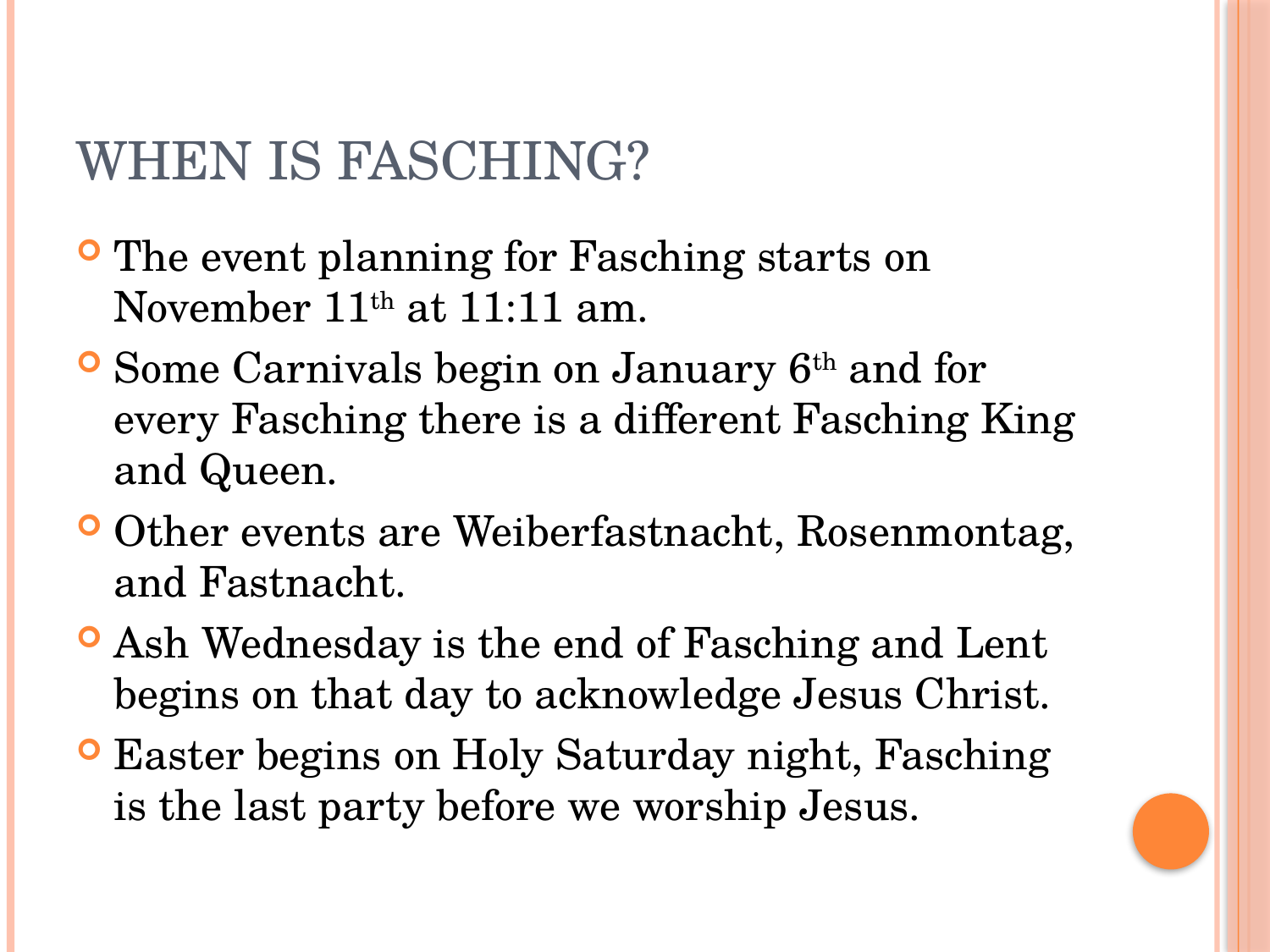

# When is Fasching?
The event planning for Fasching starts on November 11th at 11:11 am.
Some Carnivals begin on January 6th and for every Fasching there is a different Fasching King and Queen.
Other events are Weiberfastnacht, Rosenmontag, and Fastnacht.
Ash Wednesday is the end of Fasching and Lent begins on that day to acknowledge Jesus Christ.
Easter begins on Holy Saturday night, Fasching is the last party before we worship Jesus.